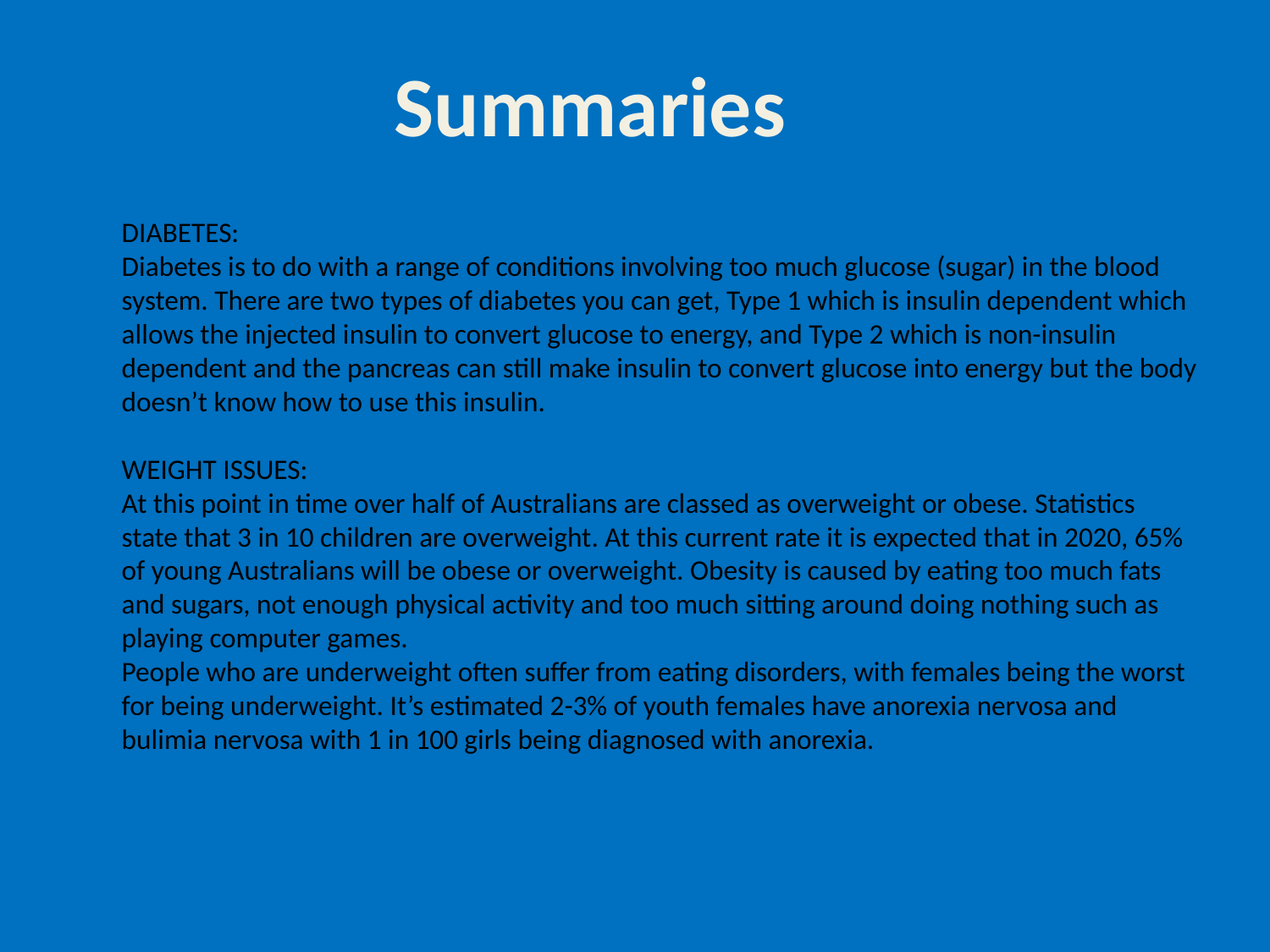

Summaries
DIABETES:
Diabetes is to do with a range of conditions involving too much glucose (sugar) in the blood system. There are two types of diabetes you can get, Type 1 which is insulin dependent which allows the injected insulin to convert glucose to energy, and Type 2 which is non-insulin dependent and the pancreas can still make insulin to convert glucose into energy but the body doesn’t know how to use this insulin.

WEIGHT ISSUES:
At this point in time over half of Australians are classed as overweight or obese. Statistics state that 3 in 10 children are overweight. At this current rate it is expected that in 2020, 65% of young Australians will be obese or overweight. Obesity is caused by eating too much fats and sugars, not enough physical activity and too much sitting around doing nothing such as playing computer games.
People who are underweight often suffer from eating disorders, with females being the worst for being underweight. It’s estimated 2-3% of youth females have anorexia nervosa and bulimia nervosa with 1 in 100 girls being diagnosed with anorexia.